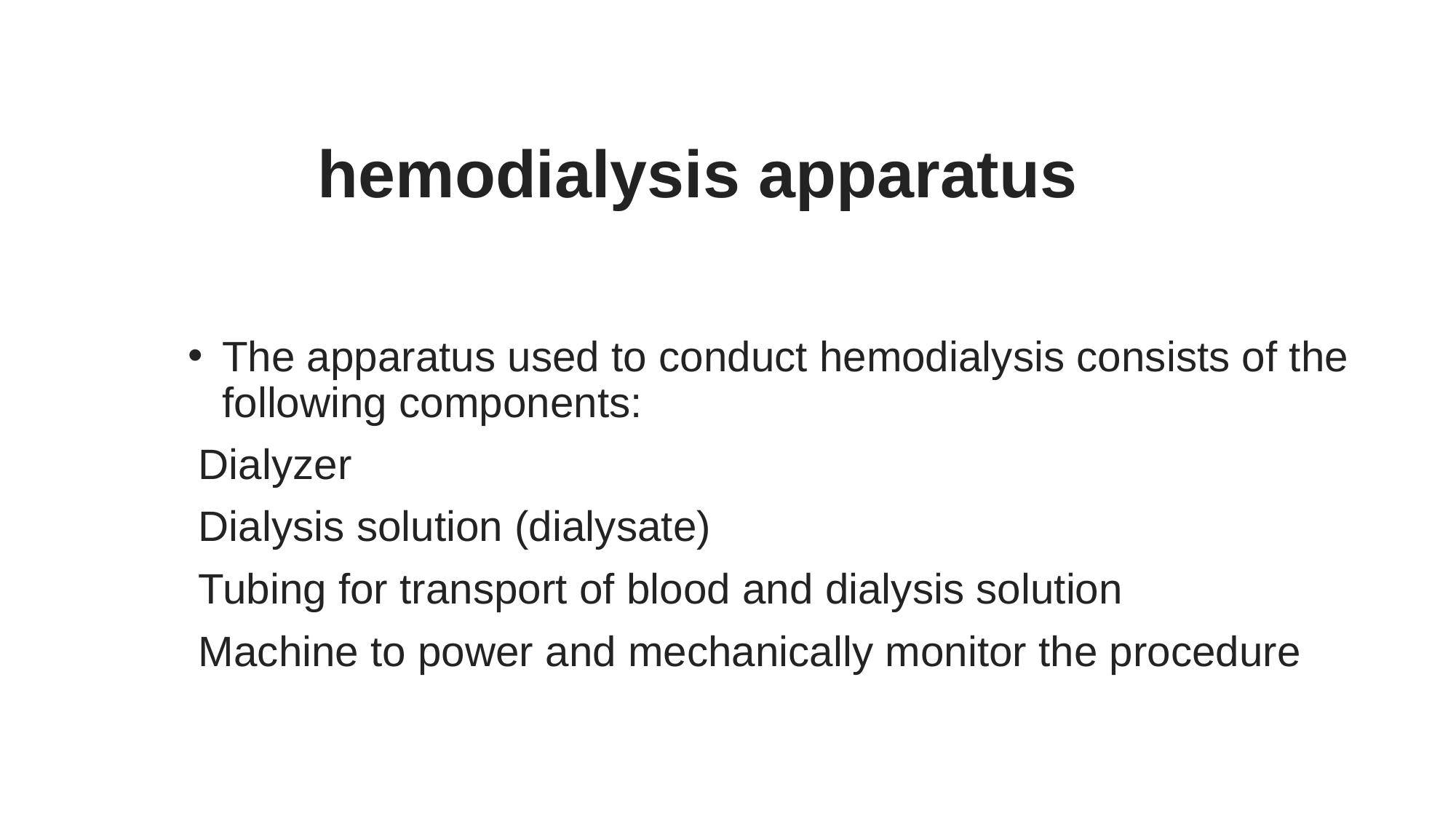

# hemodialysis apparatus
The apparatus used to conduct hemodialysis consists of the following components:
 Dialyzer
 Dialysis solution (dialysate)
 Tubing for transport of blood and dialysis solution
 Machine to power and mechanically monitor the procedure